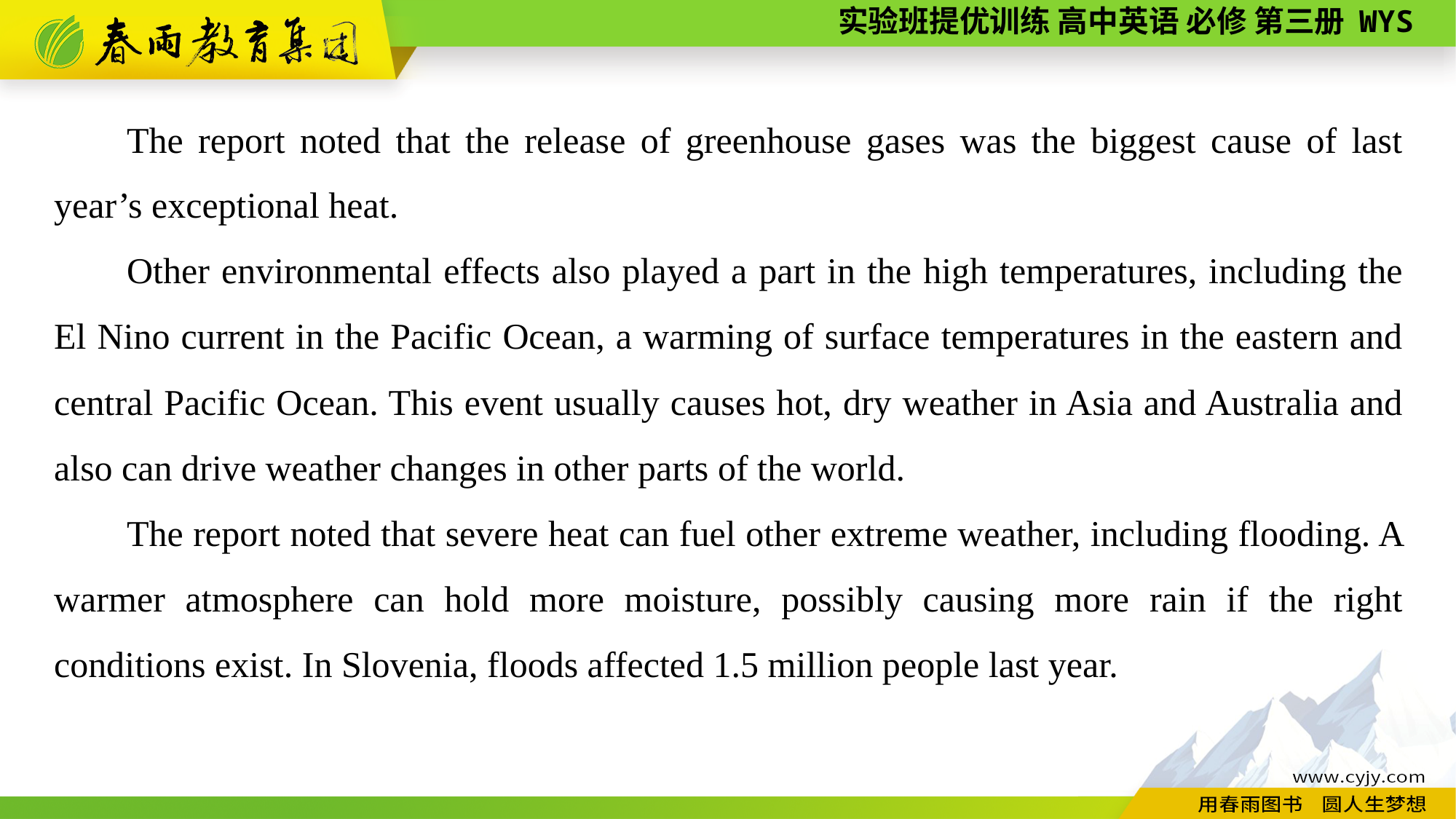

The report noted that the release of greenhouse gases was the biggest cause of last year’s exceptional heat.
Other environmental effects also played a part in the high temperatures, including the El Nino current in the Pacific Ocean, a warming of surface temperatures in the eastern and central Pacific Ocean. This event usually causes hot, dry weather in Asia and Australia and also can drive weather changes in other parts of the world.
The report noted that severe heat can fuel other extreme weather, including flooding. A warmer atmosphere can hold more moisture, possibly causing more rain if the right conditions exist. In Slovenia, floods affected 1.5 million people last year.